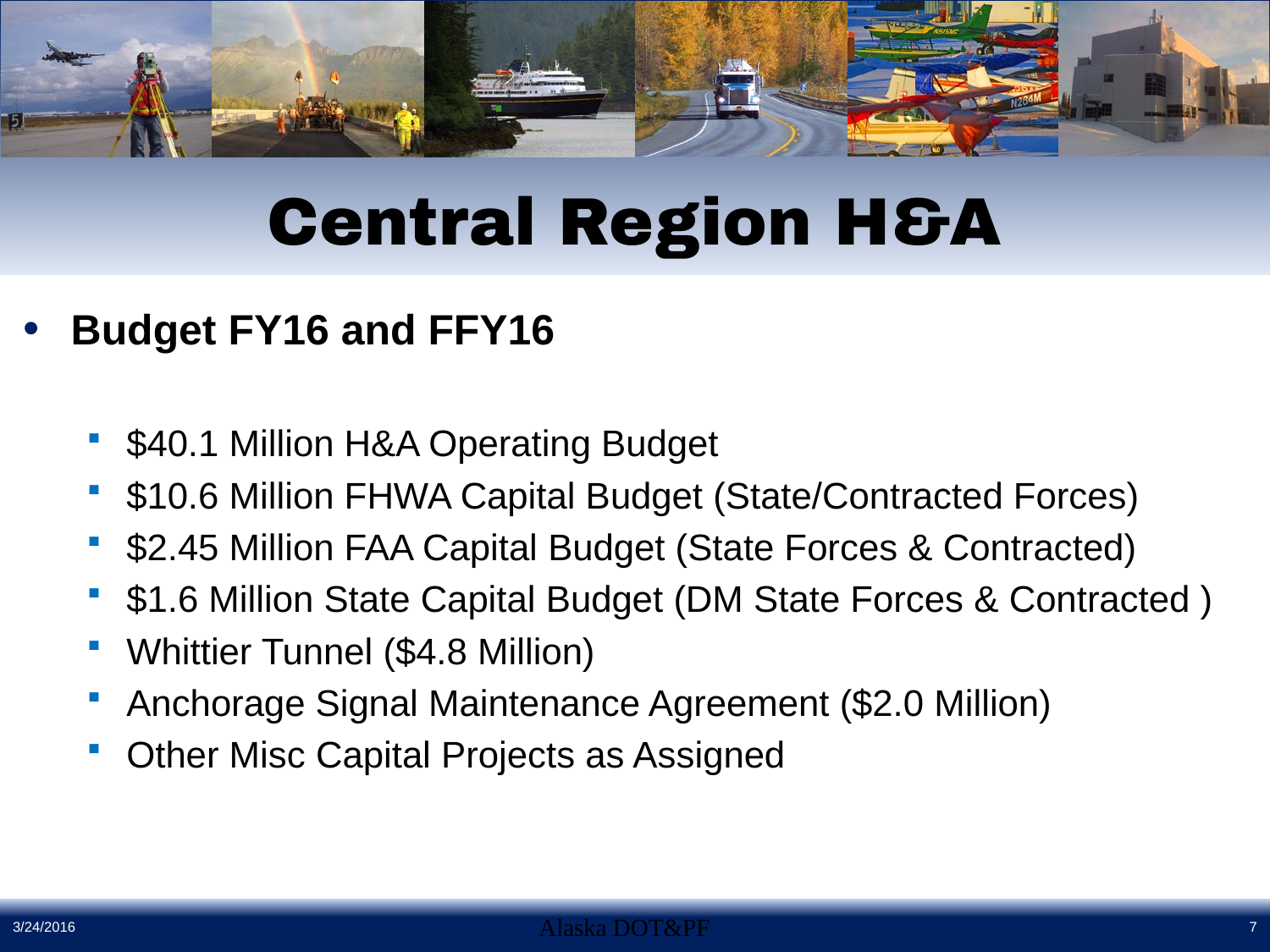

# Central Region H&A
Budget FY16 and FFY16

$40.1 Million H&A Operating Budget
$10.6 Million FHWA Capital Budget (State/Contracted Forces)
$2.45 Million FAA Capital Budget (State Forces & Contracted)
$1.6 Million State Capital Budget (DM State Forces & Contracted )
Whittier Tunnel ($4.8 Million)
Anchorage Signal Maintenance Agreement ($2.0 Million)
Other Misc Capital Projects as Assigned

3/24/2016
Alaska DOT&PF
7